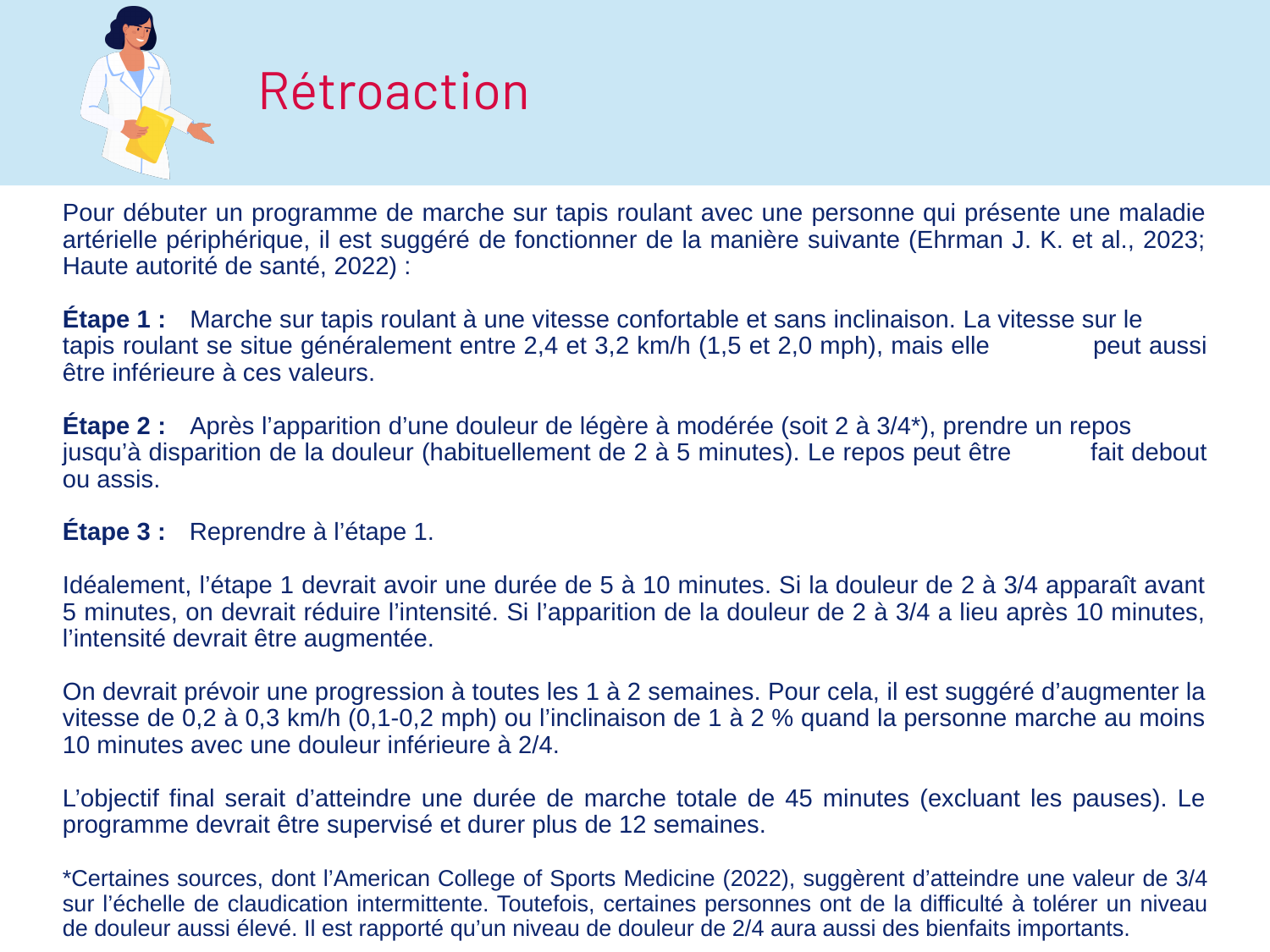

Pour débuter un programme de marche sur tapis roulant avec une personne qui présente une maladie artérielle périphérique, il est suggéré de fonctionner de la manière suivante (Ehrman J. K. et al., 2023; Haute autorité de santé, 2022) :

Étape 1 : 	Marche sur tapis roulant à une vitesse confortable et sans inclinaison. La vitesse sur le 	tapis roulant se situe généralement entre 2,4 et 3,2 km/h (1,5 et 2,0 mph), mais elle 	peut aussi être inférieure à ces valeurs.

Étape 2 : 	Après l’apparition d’une douleur de légère à modérée (soit 2 à 3/4*), prendre un repos 	jusqu’à disparition de la douleur (habituellement de 2 à 5 minutes). Le repos peut être 	fait debout ou assis.

Étape 3 : 	Reprendre à l’étape 1.

Idéalement, l’étape 1 devrait avoir une durée de 5 à 10 minutes. Si la douleur de 2 à 3/4 apparaît avant 5 minutes, on devrait réduire l’intensité. Si l’apparition de la douleur de 2 à 3/4 a lieu après 10 minutes, l’intensité devrait être augmentée.

On devrait prévoir une progression à toutes les 1 à 2 semaines. Pour cela, il est suggéré d’augmenter la vitesse de 0,2 à 0,3 km/h (0,1-0,2 mph) ou l’inclinaison de 1 à 2 % quand la personne marche au moins 10 minutes avec une douleur inférieure à 2/4.

L’objectif final serait d’atteindre une durée de marche totale de 45 minutes (excluant les pauses). Le programme devrait être supervisé et durer plus de 12 semaines.

*Certaines sources, dont l’American College of Sports Medicine (2022), suggèrent d’atteindre une valeur de 3/4 sur l’échelle de claudication intermittente. Toutefois, certaines personnes ont de la difficulté à tolérer un niveau de douleur aussi élevé. Il est rapporté qu’un niveau de douleur de 2/4 aura aussi des bienfaits importants.